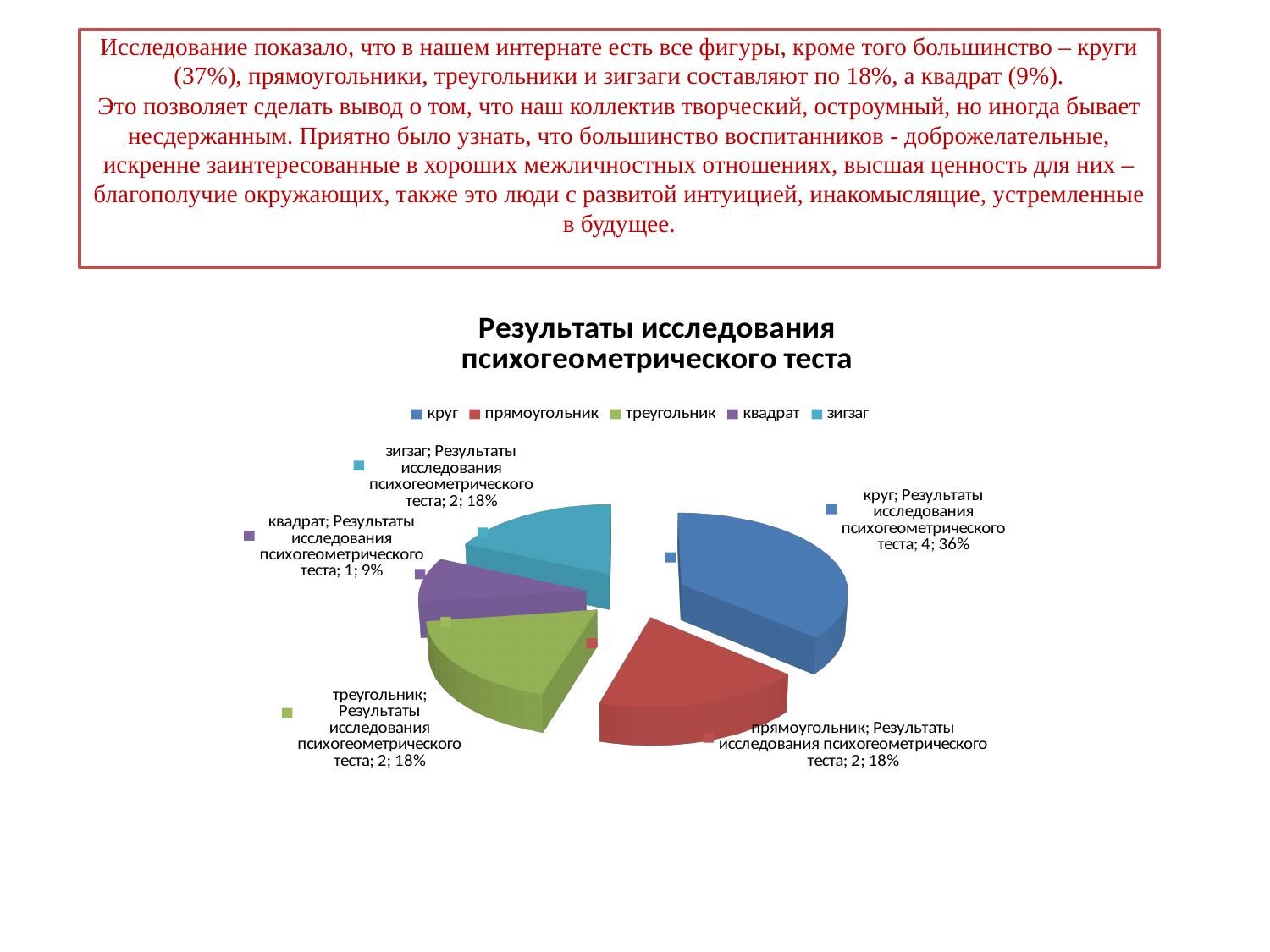

# Исследование показало, что в нашем интернате есть все фигуры, кроме того большинство – круги (37%), прямоугольники, треугольники и зигзаги составляют по 18%, а квадрат (9%). Это позволяет сделать вывод о том, что наш коллектив творческий, остроумный, но иногда бывает несдержанным. Приятно было узнать, что большинство воспитанников - доброжелательные, искренне заинтересованные в хороших межличностных отношениях, высшая ценность для них – благополучие окружающих, также это люди с развитой интуицией, инакомыслящие, устремленные в будущее.

[unsupported chart]